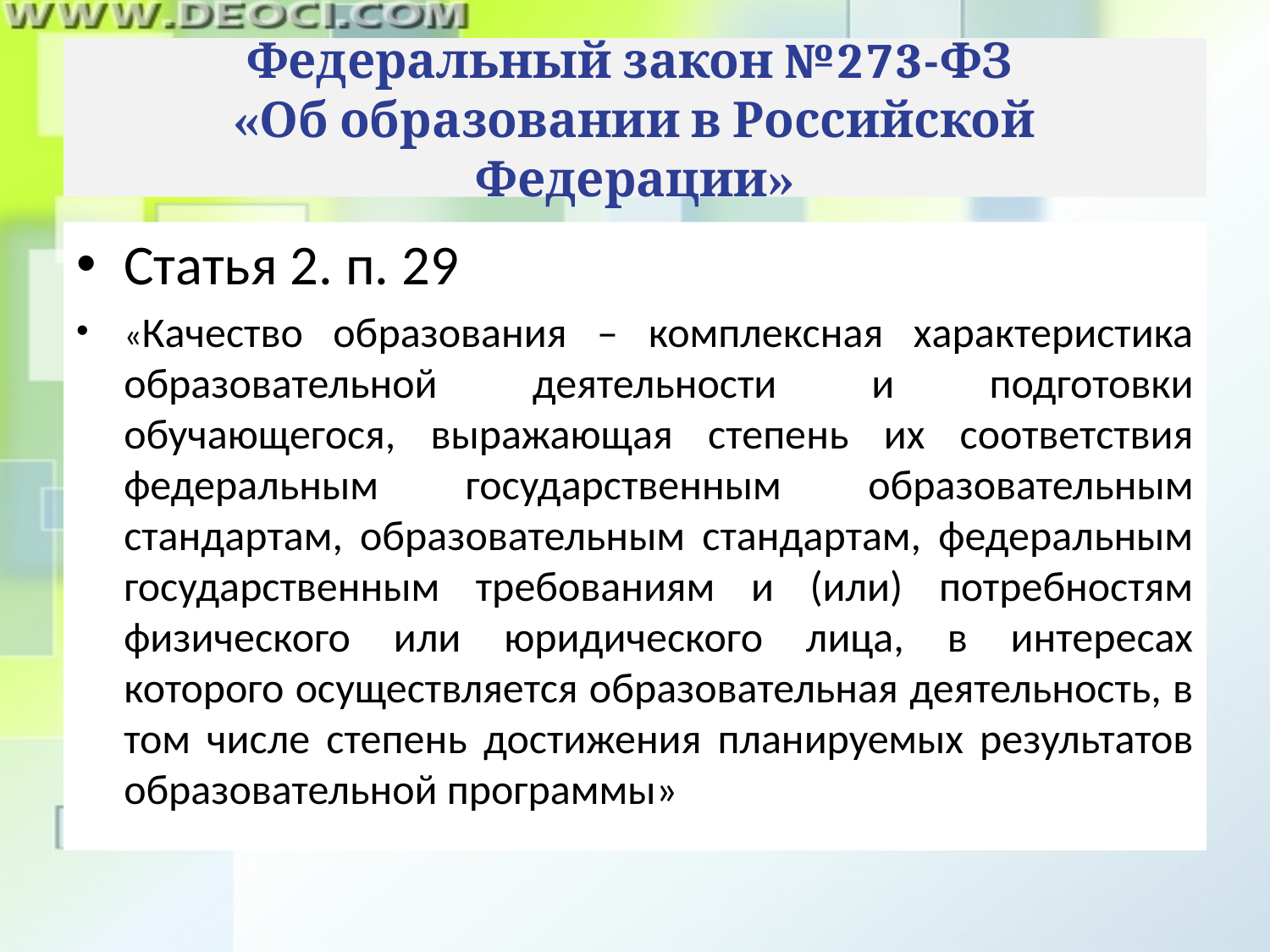

# Федеральный закон №273-ФЗ «Об образовании в Российской Федерации»
Статья 2. п. 29
«Качество образования – комплексная характеристика образовательной деятельности и подготовки обучающегося, выражающая степень их соответствия федеральным государственным образовательным стандартам, образовательным стандартам, федеральным государственным требованиям и (или) потребностям физического или юридического лица, в интересах которого осуществляется образовательная деятельность, в том числе степень достижения планируемых результатов образовательной программы»